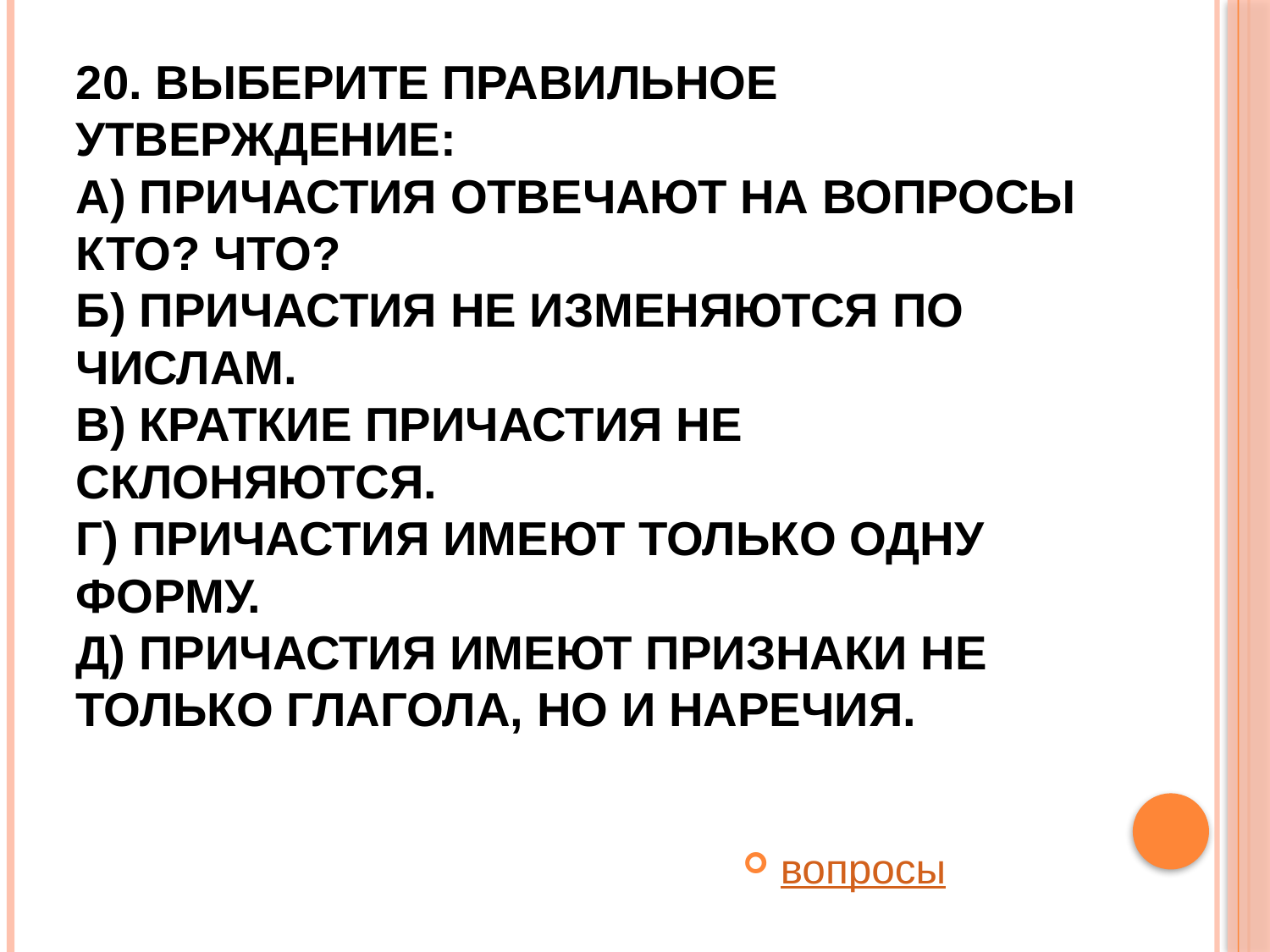

# 20. Выберите правильное утверждение: А) Причастия отвечают на вопросы кто? Что? Б) Причастия не изменяются по числам. В) Краткие причастия не склоняются.  Г) Причастия имеют только одну форму. Д) Причастия имеют признаки не только глагола, но и наречия.
вопросы